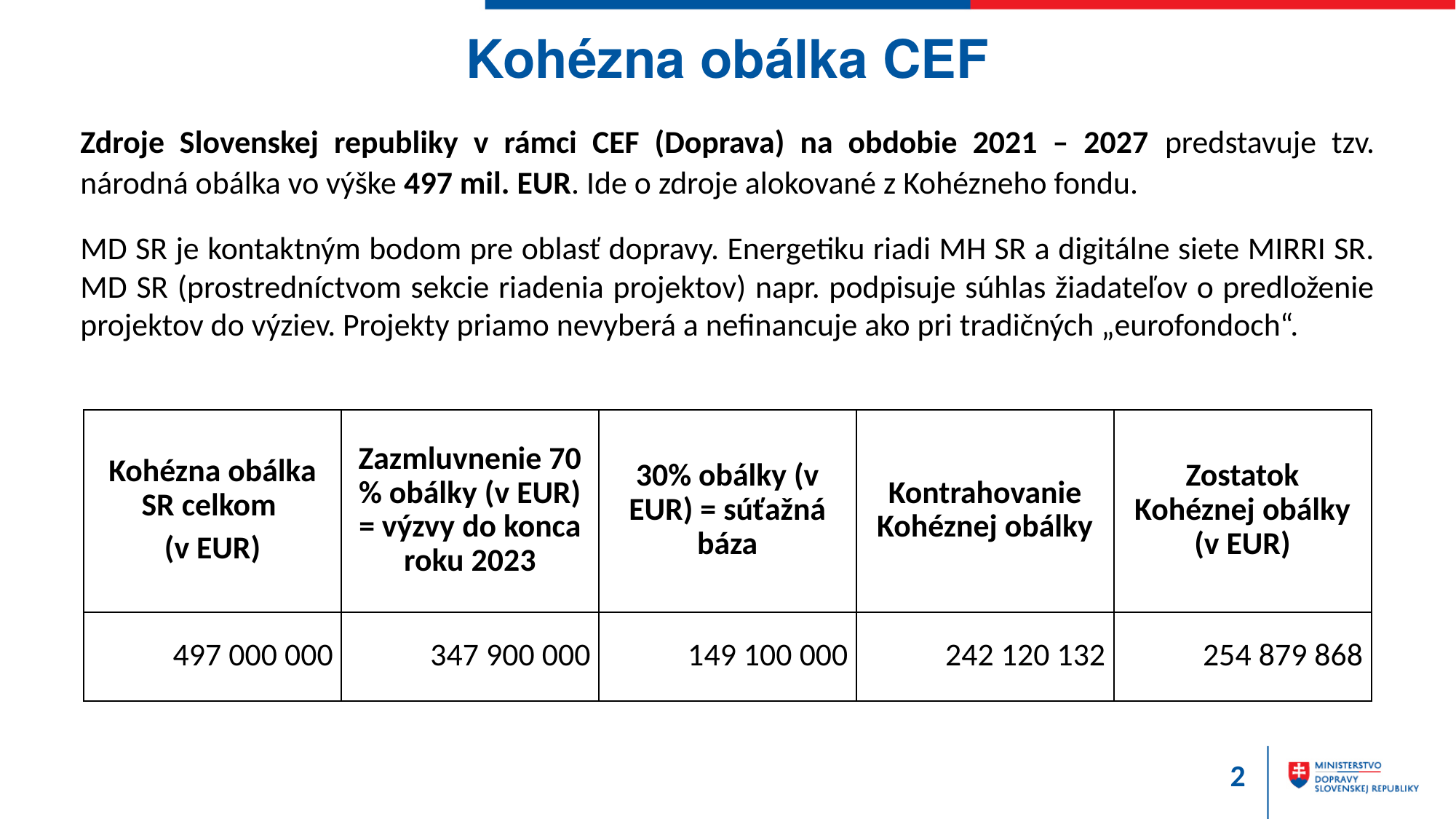

# Kohézna obálka CEF
Zdroje Slovenskej republiky v rámci CEF (Doprava) na obdobie 2021 – 2027 predstavuje tzv. národná obálka vo výške 497 mil. EUR. Ide o zdroje alokované z Kohézneho fondu.
MD SR je kontaktným bodom pre oblasť dopravy. Energetiku riadi MH SR a digitálne siete MIRRI SR. MD SR (prostredníctvom sekcie riadenia projektov) napr. podpisuje súhlas žiadateľov o predloženie projektov do výziev. Projekty priamo nevyberá a nefinancuje ako pri tradičných „eurofondoch“.
| Kohézna obálka SR celkom (v EUR) | Zazmluvnenie 70 % obálky (v EUR) = výzvy do konca roku 2023 | 30% obálky (v EUR) = súťažná báza | Kontrahovanie Kohéznej obálky | Zostatok Kohéznej obálky (v EUR) |
| --- | --- | --- | --- | --- |
| 497 000 000 | 347 900 000 | 149 100 000 | 242 120 132 | 254 879 868 |
2